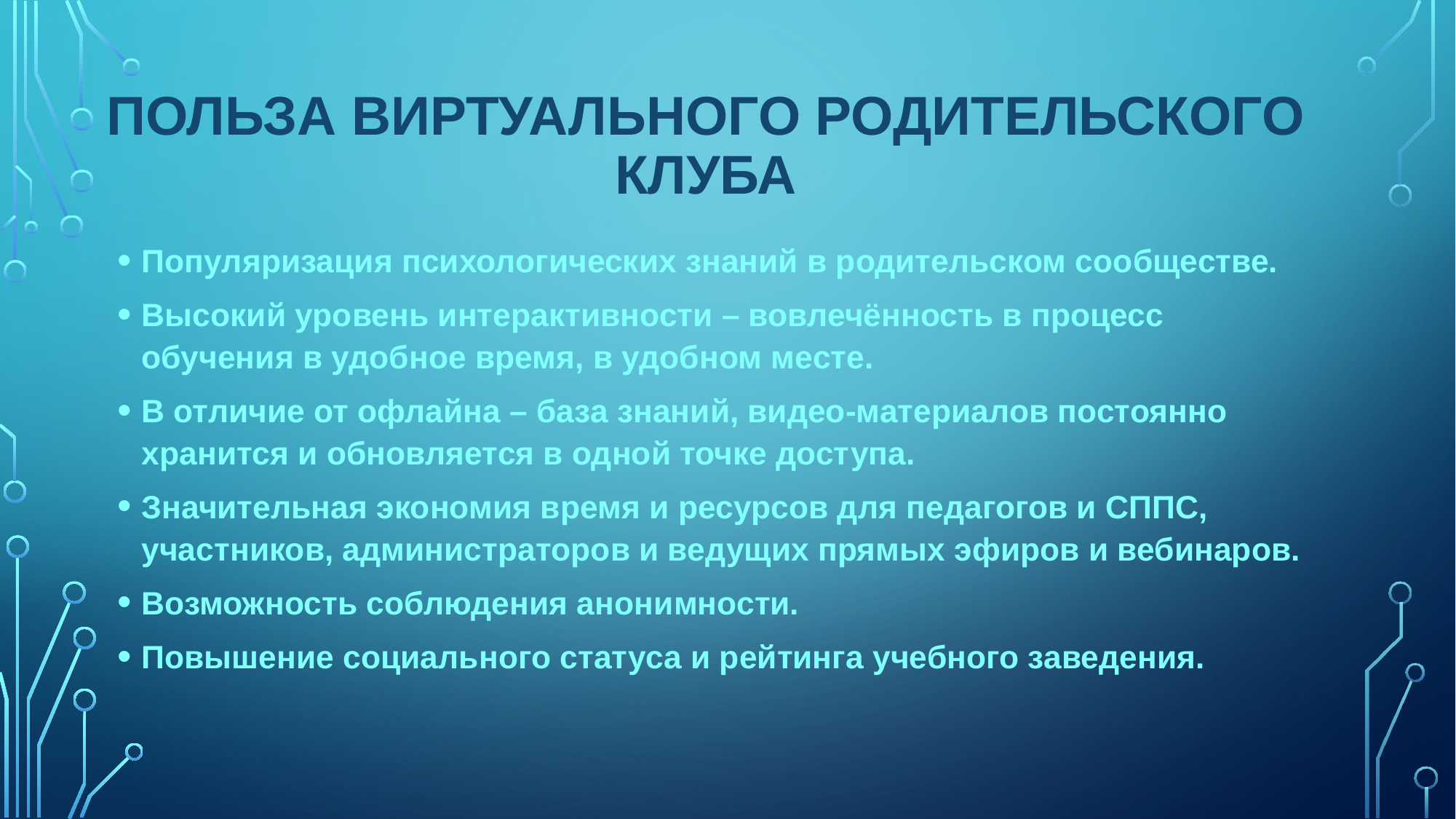

# Польза виртуального родительского клуба
Популяризация психологических знаний в родительском сообществе.
Высокий уровень интерактивности – вовлечённость в процесс обучения в удобное время, в удобном месте.
В отличие от офлайна – база знаний, видео-материалов постоянно  хранится и обновляется в одной точке доступа.
Значительная экономия время и ресурсов для педагогов и СППС, участников, администраторов и ведущих прямых эфиров и вебинаров.
Возможность соблюдения анонимности.
Повышение социального статуса и рейтинга учебного заведения.